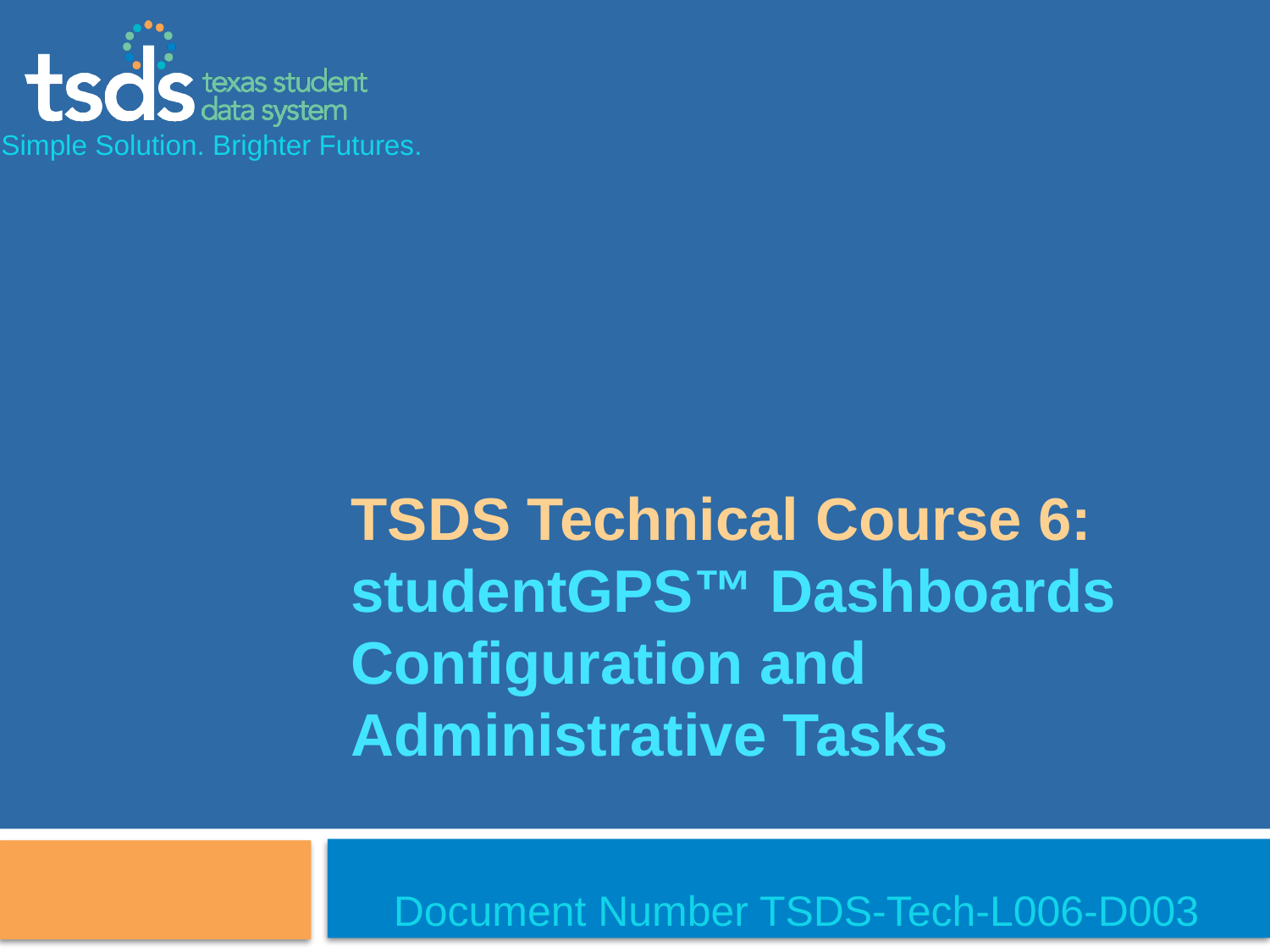

Simple Solution. Brighter Futures.
# TSDS Technical Course 6: studentGPS™ Dashboards Configuration and Administrative Tasks
Document Number TSDS-Tech-L006-D003